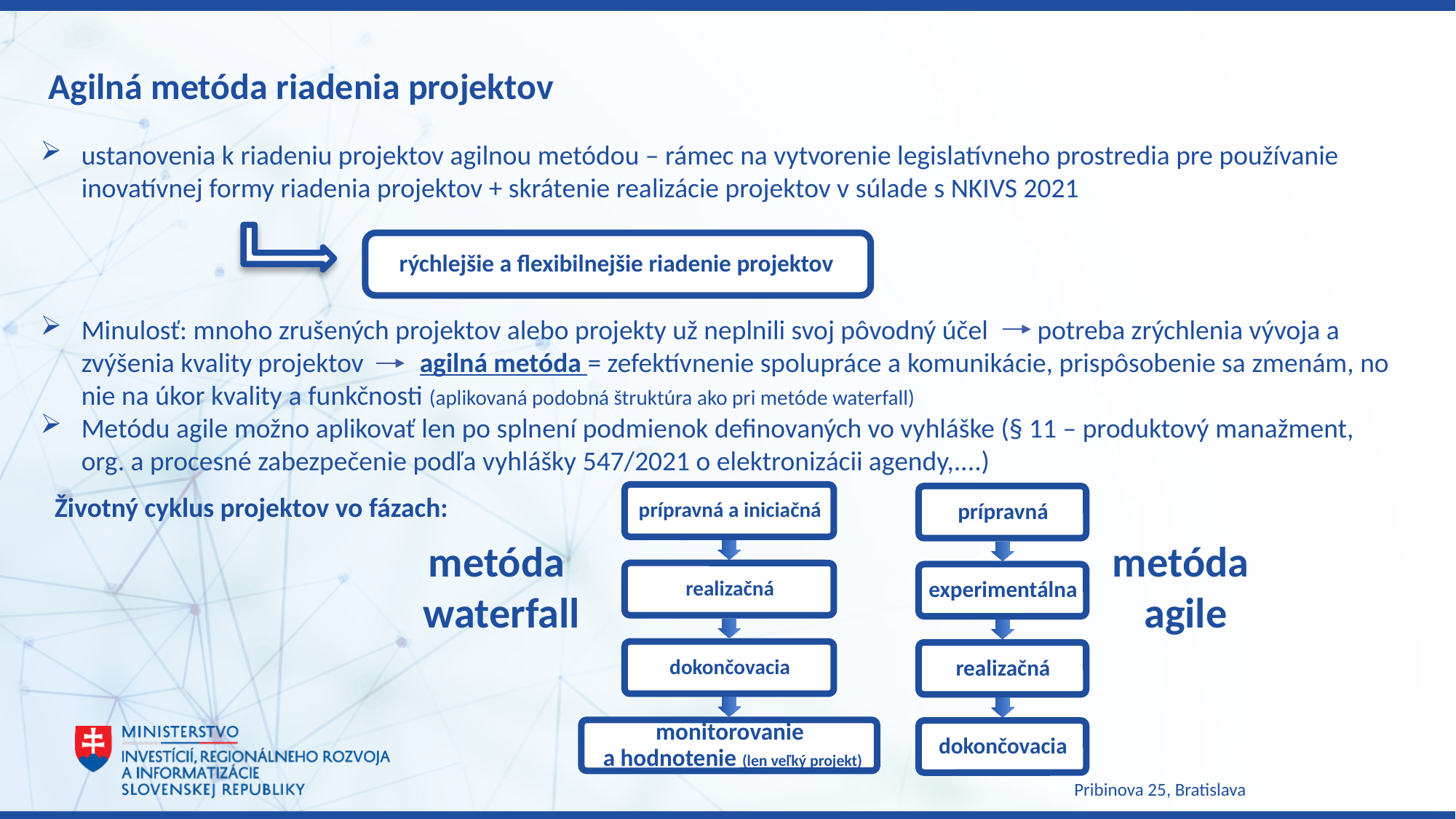

Agilná metóda riadenia projektov
ustanovenia k riadeniu projektov agilnou metódou – rámec na vytvorenie legislatívneho prostredia pre používanie inovatívnej formy riadenia projektov + skrátenie realizácie projektov v súlade s NKIVS 2021

Minulosť: mnoho zrušených projektov alebo projekty už neplnili svoj pôvodný účel        potreba zrýchlenia vývoja a zvýšenia kvality projektov         agilná metóda = zefektívnenie spolupráce a komunikácie, prispôsobenie sa zmenám, no nie na úkor kvality a funkčnosti (aplikovaná podobná štruktúra ako pri metóde waterfall)
Metódu agile možno aplikovať len po splnení podmienok definovaných vo vyhláške (§ 11 – produktový manažment, org. a procesné zabezpečenie podľa vyhlášky 547/2021 o elektronizácii agendy,....)

rýchlejšie a flexibilnejšie riadenie projektov
Životný cyklus projektov vo fázach:
prípravná a iniciačná

realizačná

dokončovacia

monitorovanie
 a hodnotenie (len veľký projekt)
prípravná

experimentálna

realizačná

dokončovacia
metóda
agile
metóda
waterfall